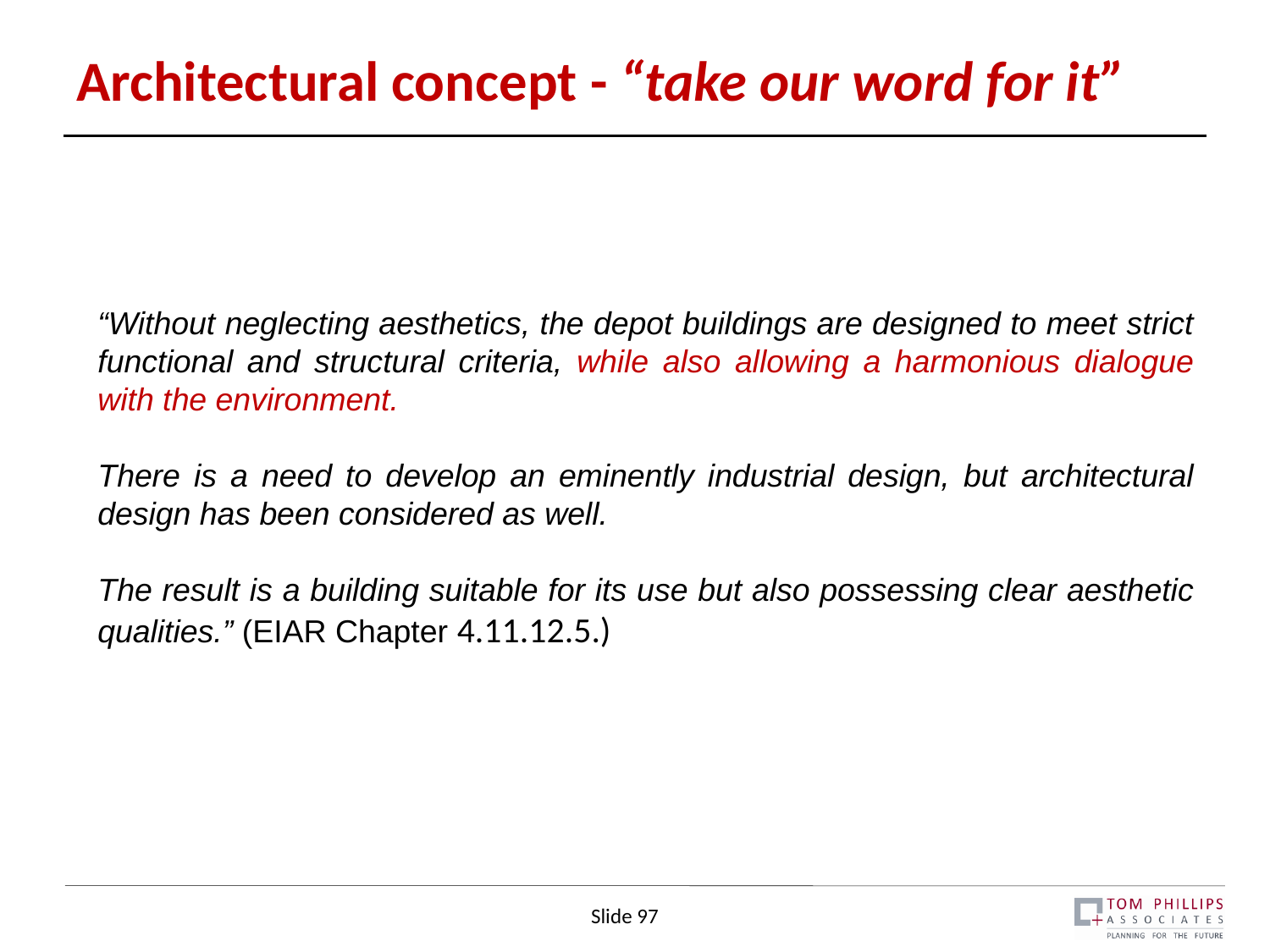

# Architectural concept - “take our word for it”
“Without neglecting aesthetics, the depot buildings are designed to meet strict functional and structural criteria, while also allowing a harmonious dialogue with the environment.

There is a need to develop an eminently industrial design, but architectural design has been considered as well.

The result is a building suitable for its use but also possessing clear aesthetic qualities.” (EIAR Chapter 4.11.12.5.)